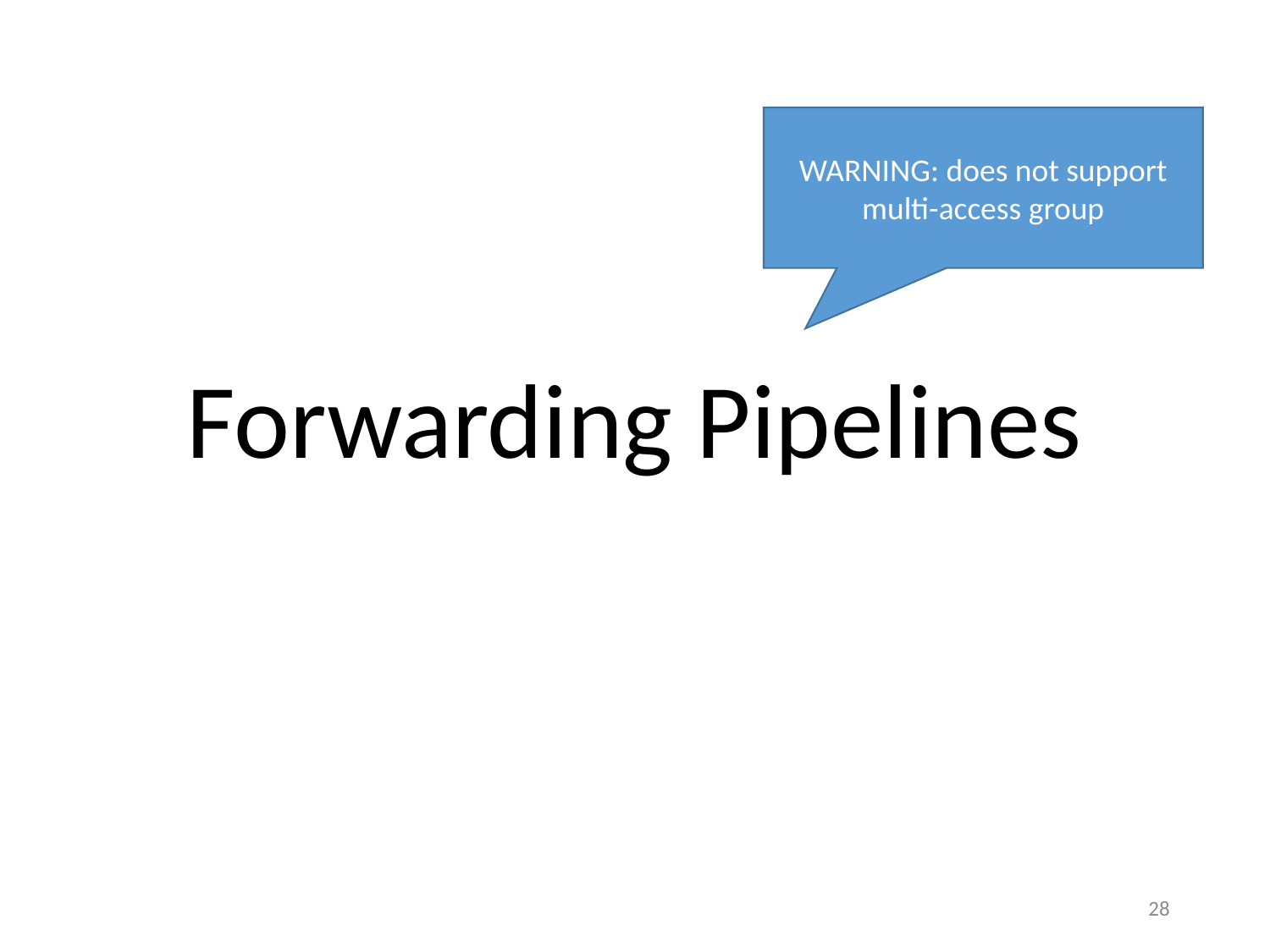

WARNING: does not support multi-access group
# Forwarding Pipelines

28